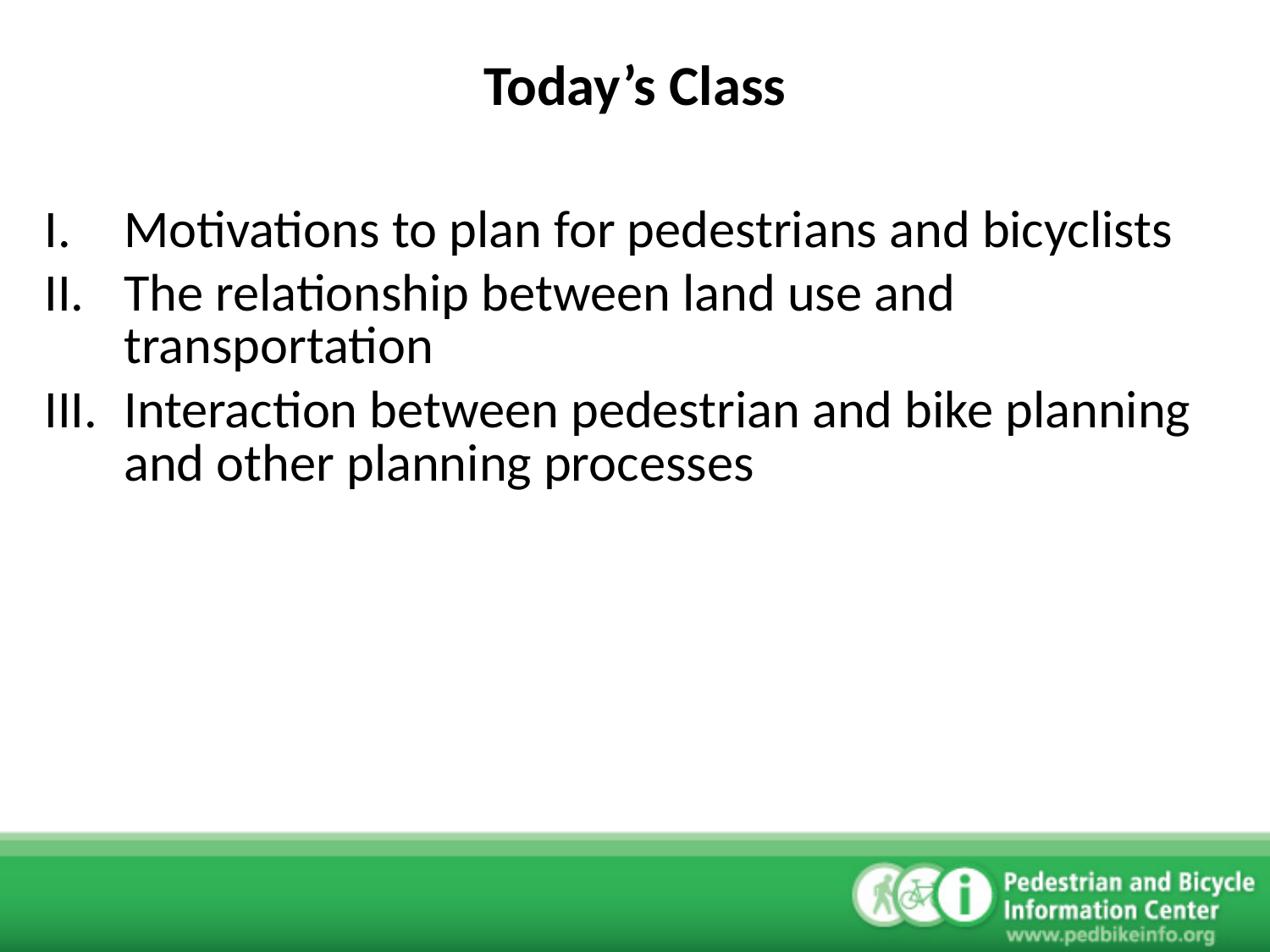

Today’s Class
Motivations to plan for pedestrians and bicyclists
The relationship between land use and transportation
Interaction between pedestrian and bike planning and other planning processes